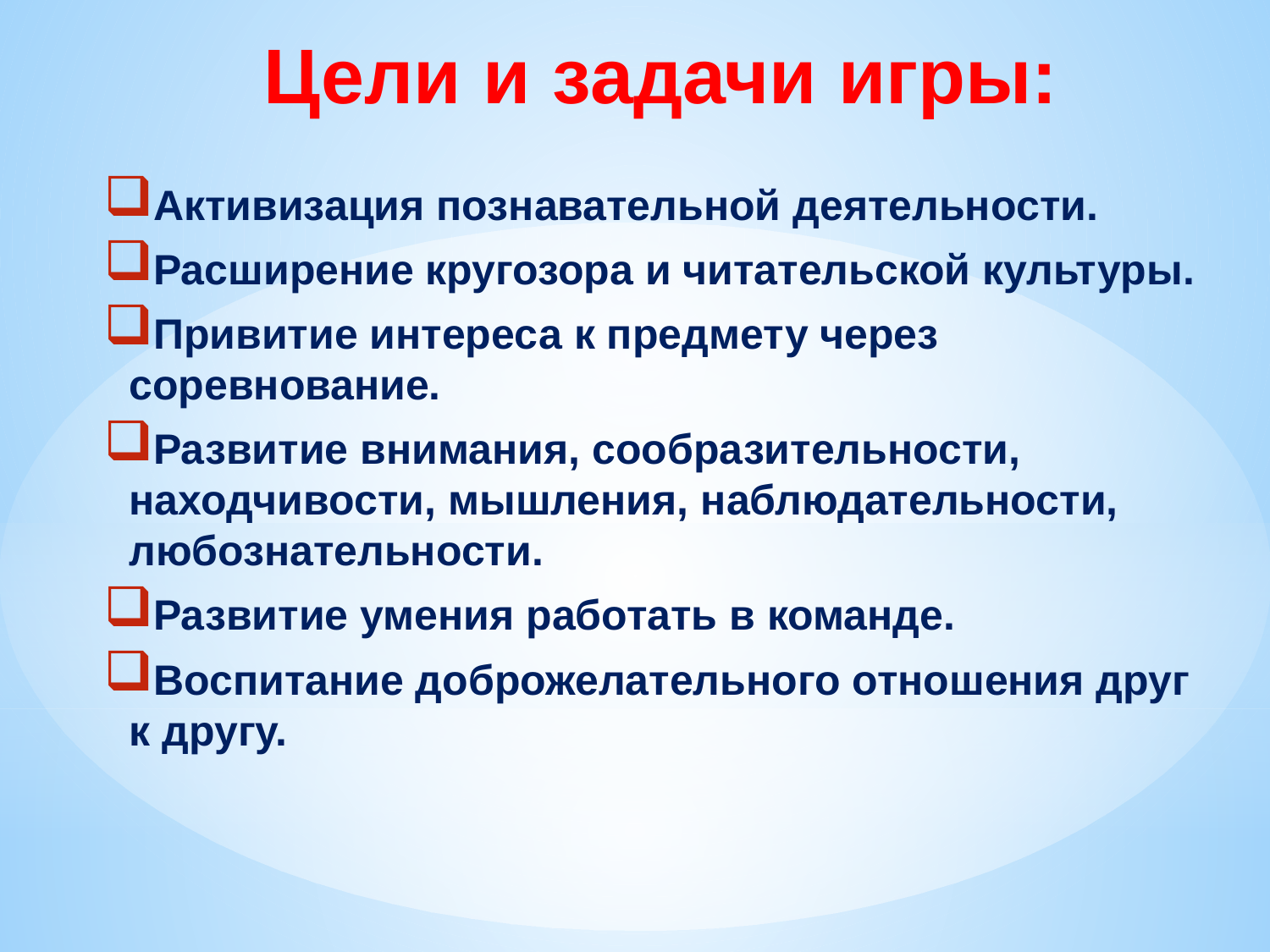

Цели и задачи игры:
Активизация познавательной деятельности.
Расширение кругозора и читательской культуры.
Привитие интереса к предмету через соревнование.
Развитие внимания, сообразительности, находчивости, мышления, наблюдательности, любознательности.
Развитие умения работать в команде.
Воспитание доброжелательного отношения друг к другу.